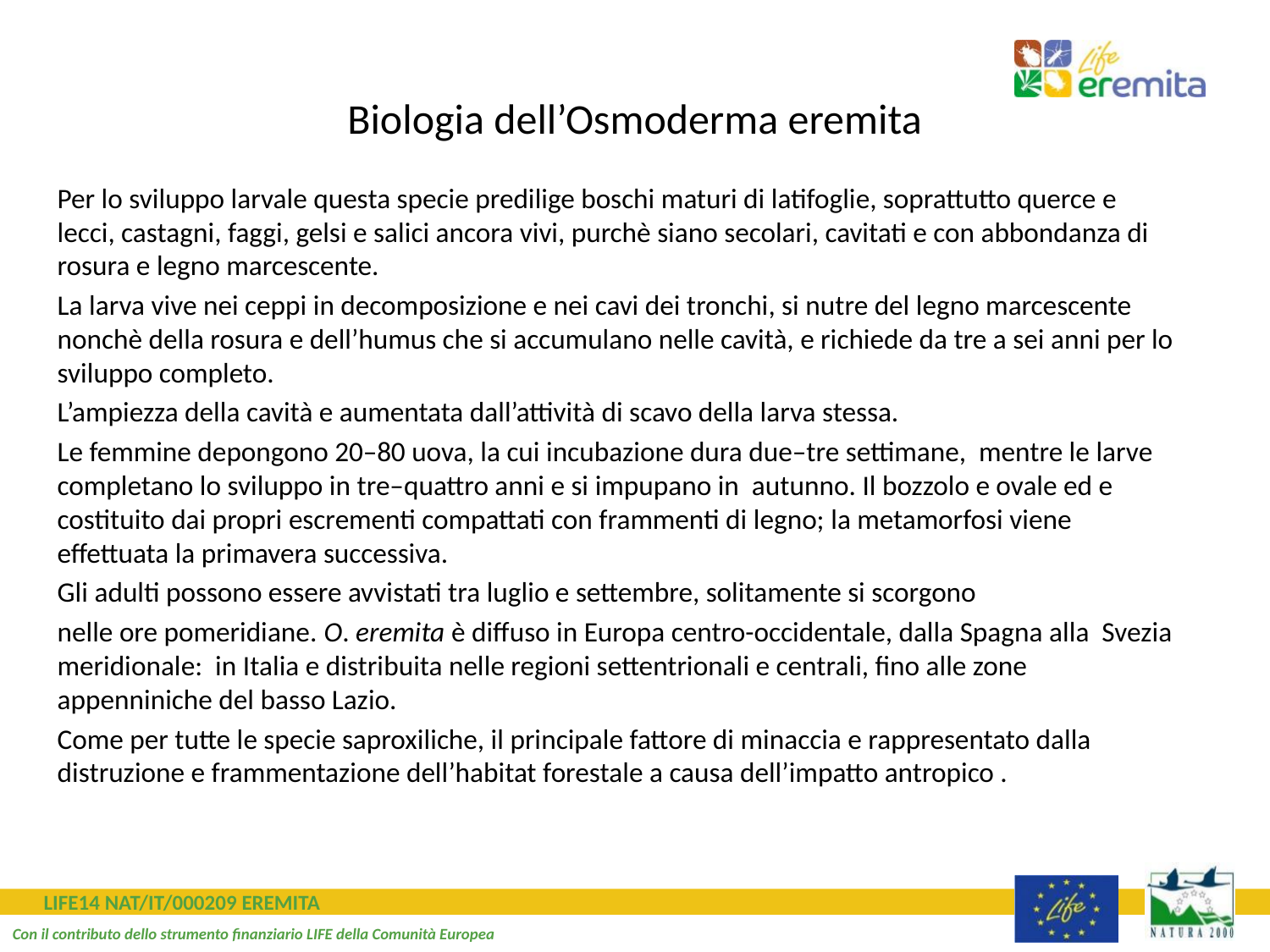

Biologia dell’Osmoderma eremita
Per lo sviluppo larvale questa specie predilige boschi maturi di latifoglie, soprattutto querce e lecci, castagni, faggi, gelsi e salici ancora vivi, purchè siano secolari, cavitati e con abbondanza di rosura e legno marcescente.
La larva vive nei ceppi in decomposizione e nei cavi dei tronchi, si nutre del legno marcescente nonchè della rosura e dell’humus che si accumulano nelle cavità, e richiede da tre a sei anni per lo sviluppo completo.
L’ampiezza della cavità e aumentata dall’attività di scavo della larva stessa.
Le femmine depongono 20–80 uova, la cui incubazione dura due–tre settimane,  mentre le larve completano lo sviluppo in tre–quattro anni e si impupano in  autunno. Il bozzolo e ovale ed e costituito dai propri escrementi compattati con frammenti di legno; la metamorfosi viene effettuata la primavera successiva.
Gli adulti possono essere avvistati tra luglio e settembre, solitamente si scorgono
nelle ore pomeridiane. O. eremita è diffuso in Europa centro-occidentale, dalla Spagna alla  Svezia meridionale:  in Italia e distribuita nelle regioni settentrionali e centrali, fino alle zone appenniniche del basso Lazio.
Come per tutte le specie saproxiliche, il principale fattore di minaccia e rappresentato dalla distruzione e frammentazione dell’habitat forestale a causa dell’impatto antropico .